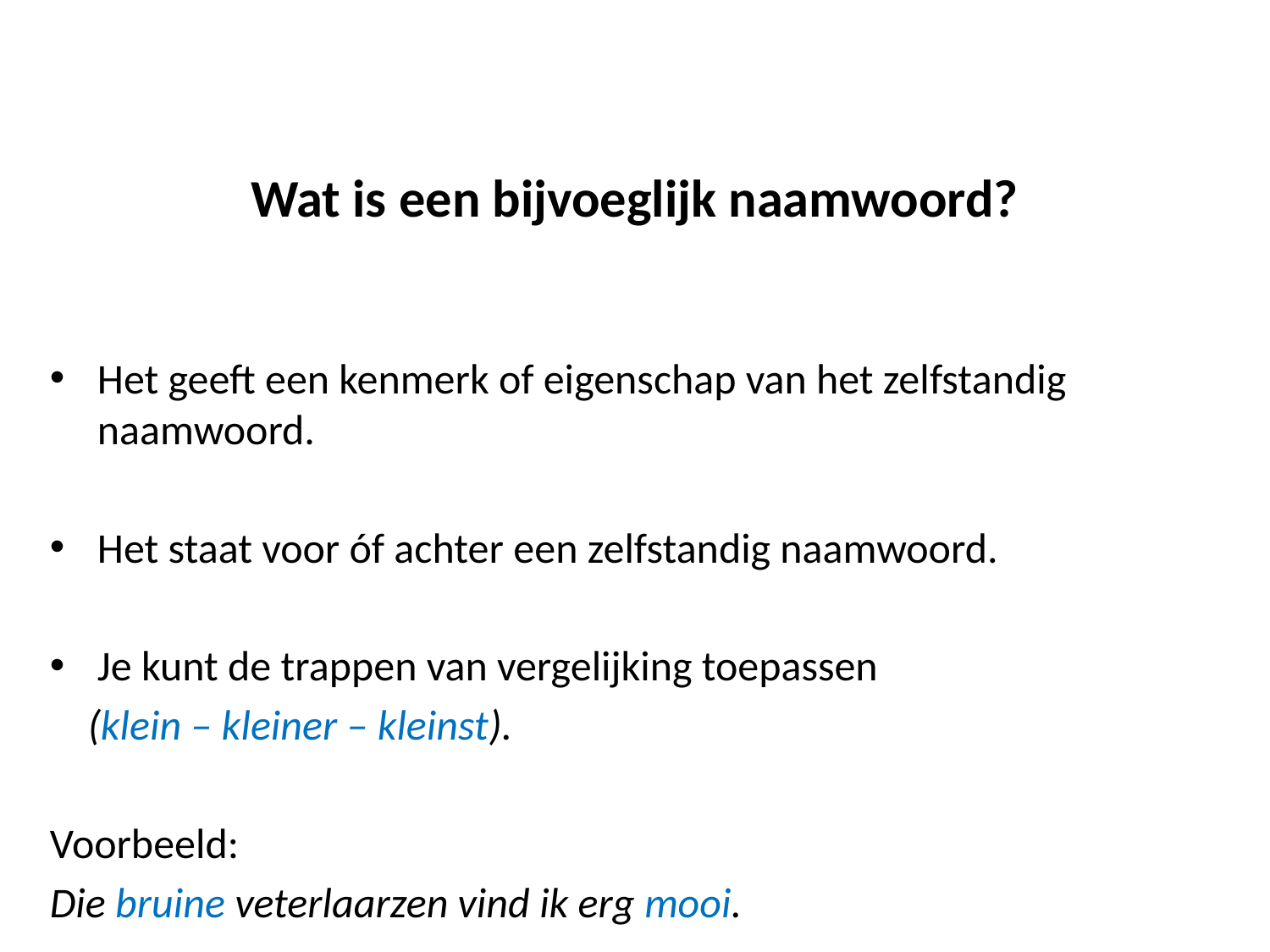

# Wat is een bijvoeglijk naamwoord?

Het geeft een kenmerk of eigenschap van het zelfstandig naamwoord.

Het staat voor óf achter een zelfstandig naamwoord.

Je kunt de trappen van vergelijking toepassen
    (klein – kleiner – kleinst).

Voorbeeld:
Die bruine veterlaarzen vind ik erg mooi.